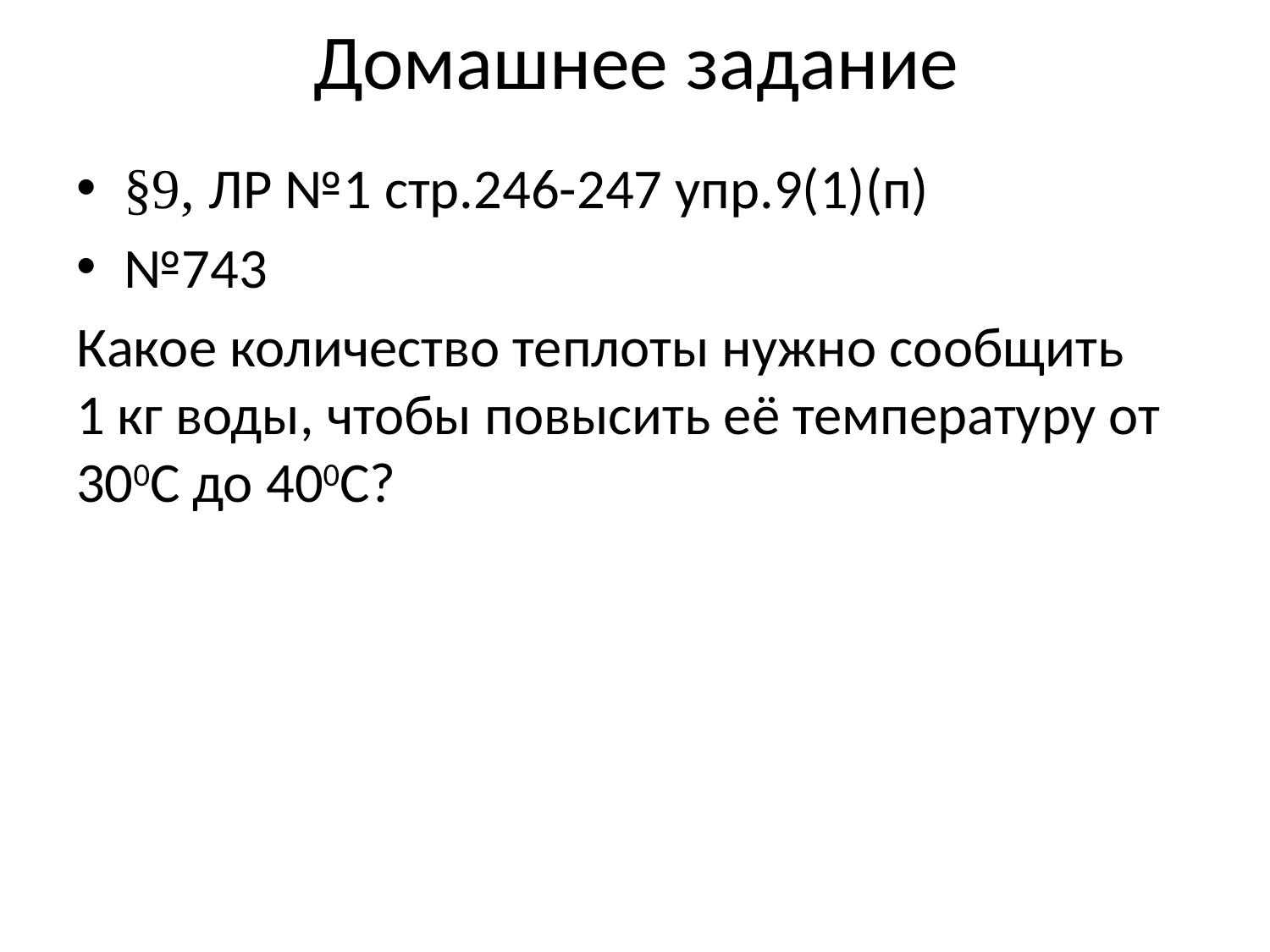

# Домашнее задание
§9, ЛР №1 стр.246-247 упр.9(1)(п)
№743
Какое количество теплоты нужно сообщить 1 кг воды, чтобы повысить её температуру от 300С до 400С?